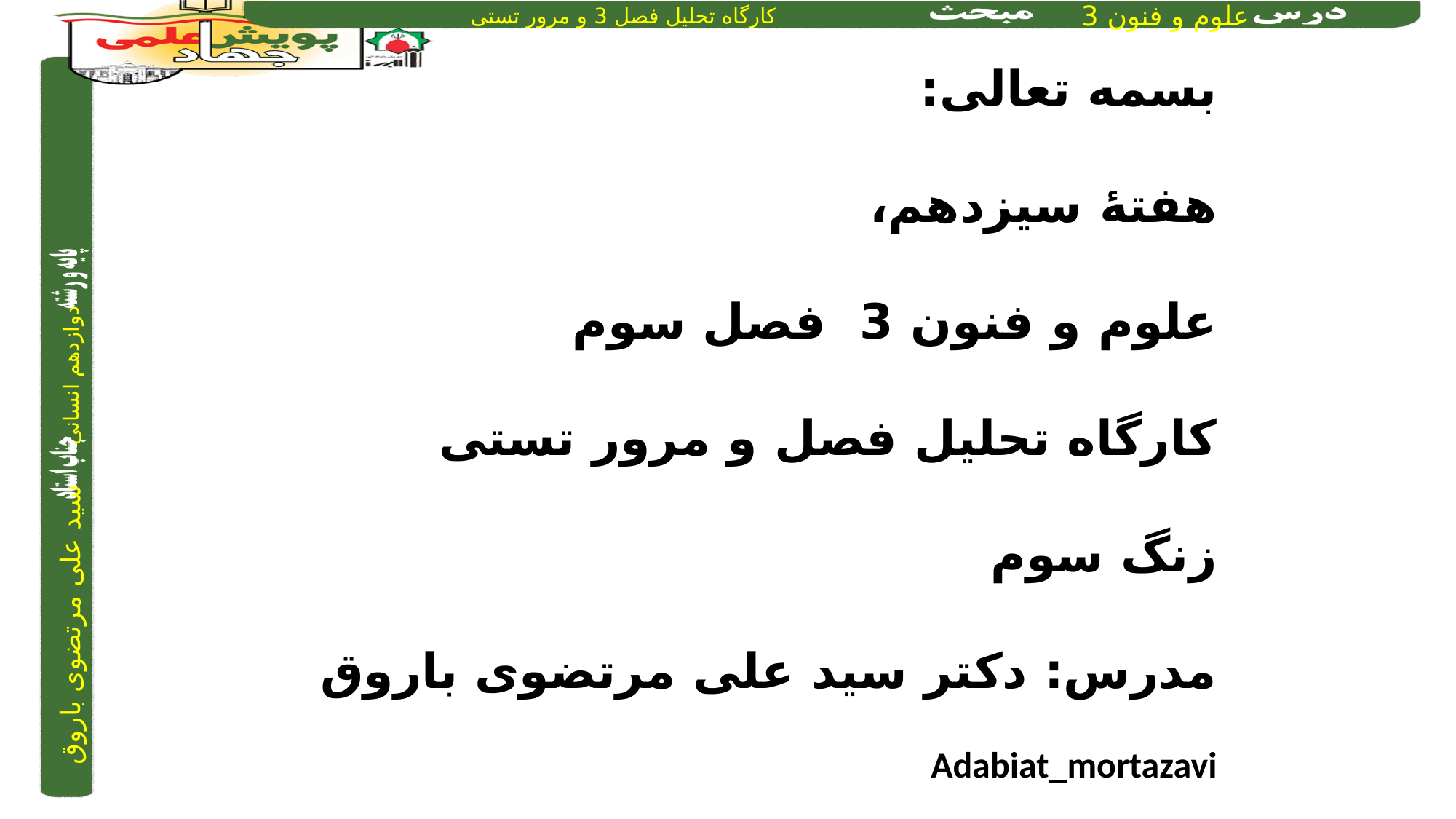

بسمه تعالی:
هفتۀ سیزدهم،
علوم و فنون 3  فصل سوم
کارگاه تحلیل فصل و مرور تستی
زنگ سوم
مدرس: دکتر سید علی مرتضوی باروق
Adabiat_mortazavi